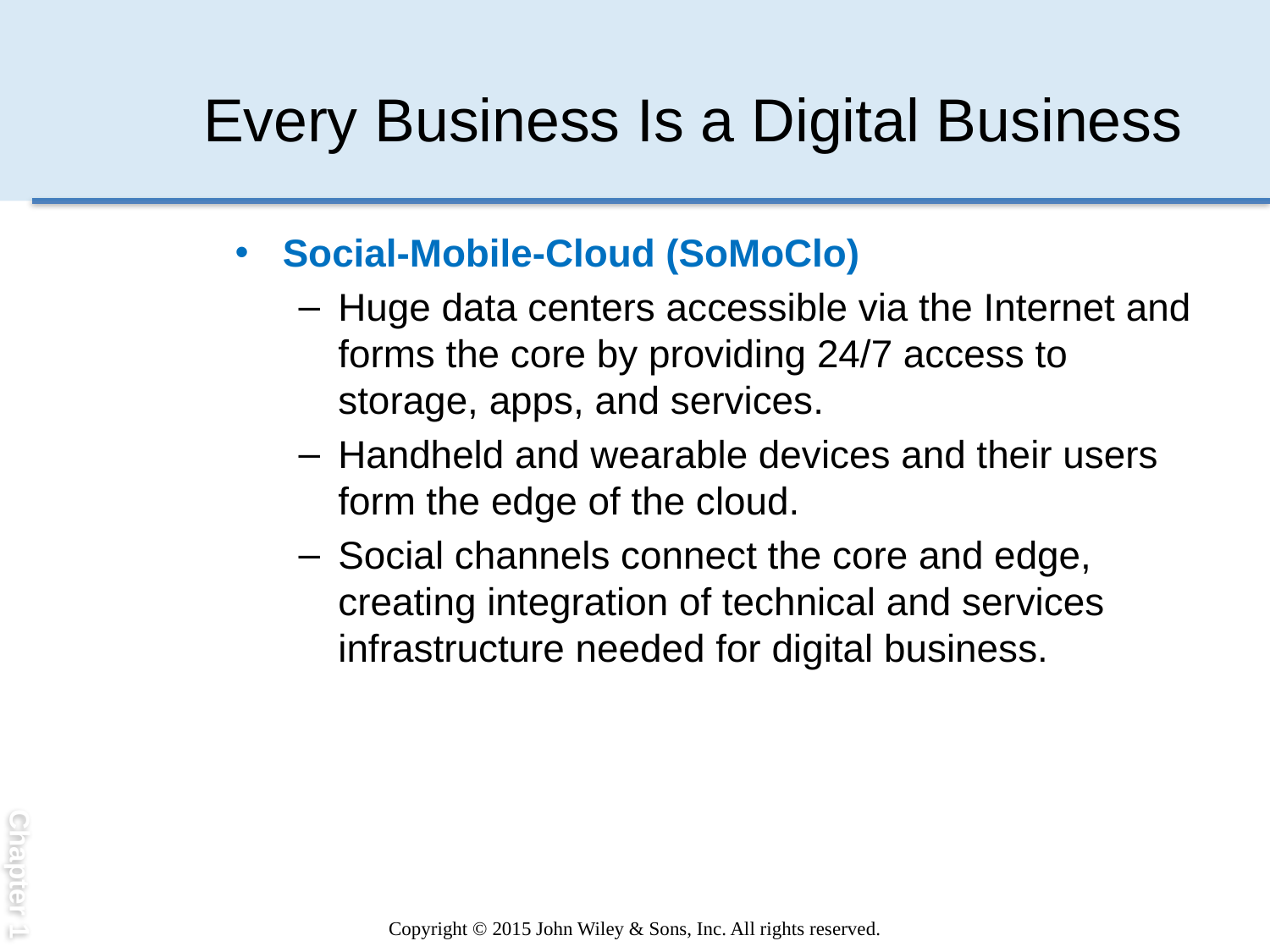

Chapter 1
# Every Business Is a Digital Business
Social-Mobile-Cloud (SoMoClo)
Huge data centers accessible via the Internet and forms the core by providing 24/7 access to storage, apps, and services.
Handheld and wearable devices and their users form the edge of the cloud.
Social channels connect the core and edge, creating integration of technical and services infrastructure needed for digital business.